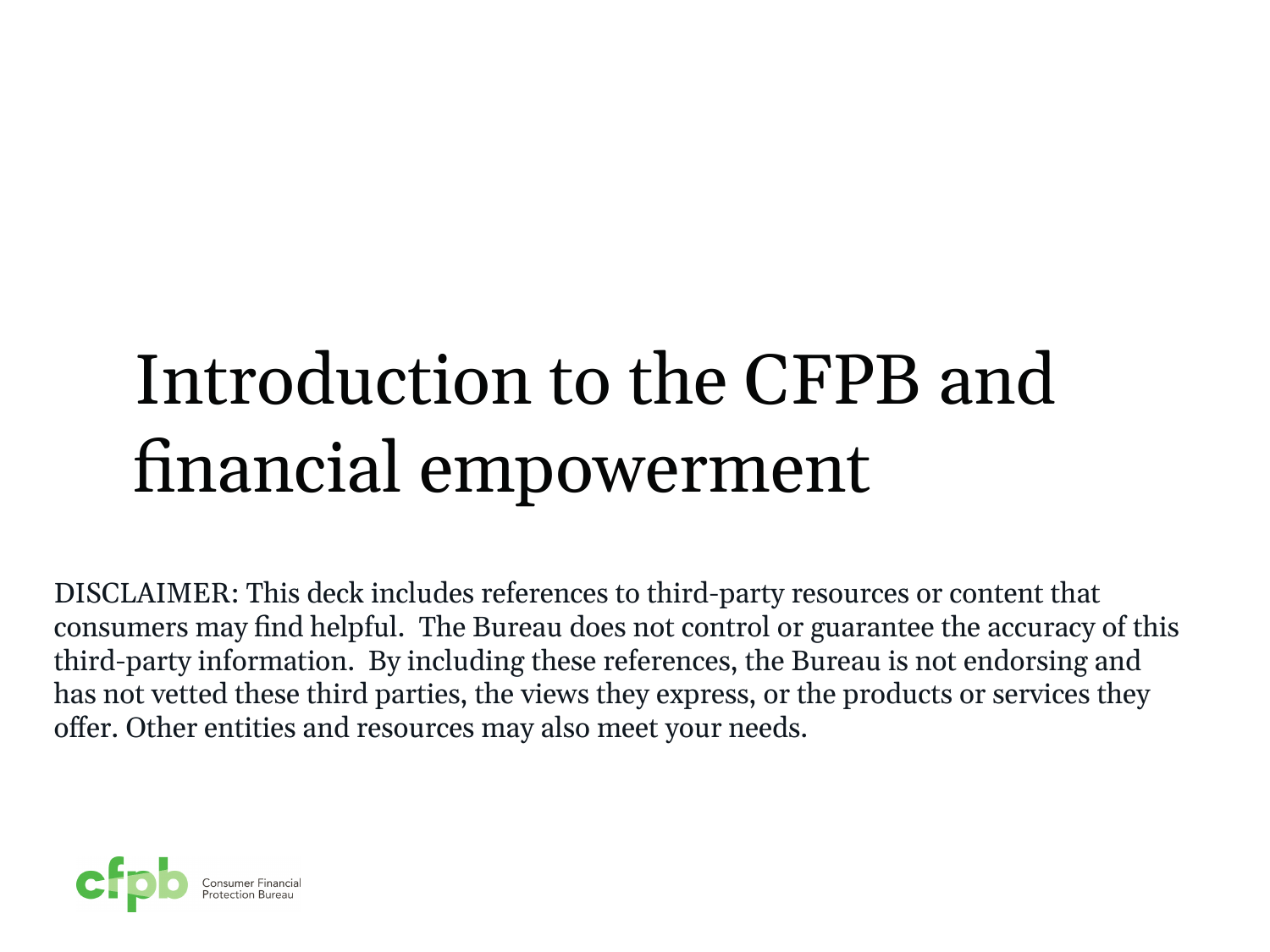

# Your Money, Your Goals
Introduction to the CFPB and
financial empowerment
DISCLAIMER: This deck includes references to third-party resources or content that consumers may find helpful.  The Bureau does not control or guarantee the accuracy of this third-party information.  By including these references, the Bureau is not endorsing and has not vetted these third parties, the views they express, or the products or services they offer. Other entities and resources may also meet your needs.